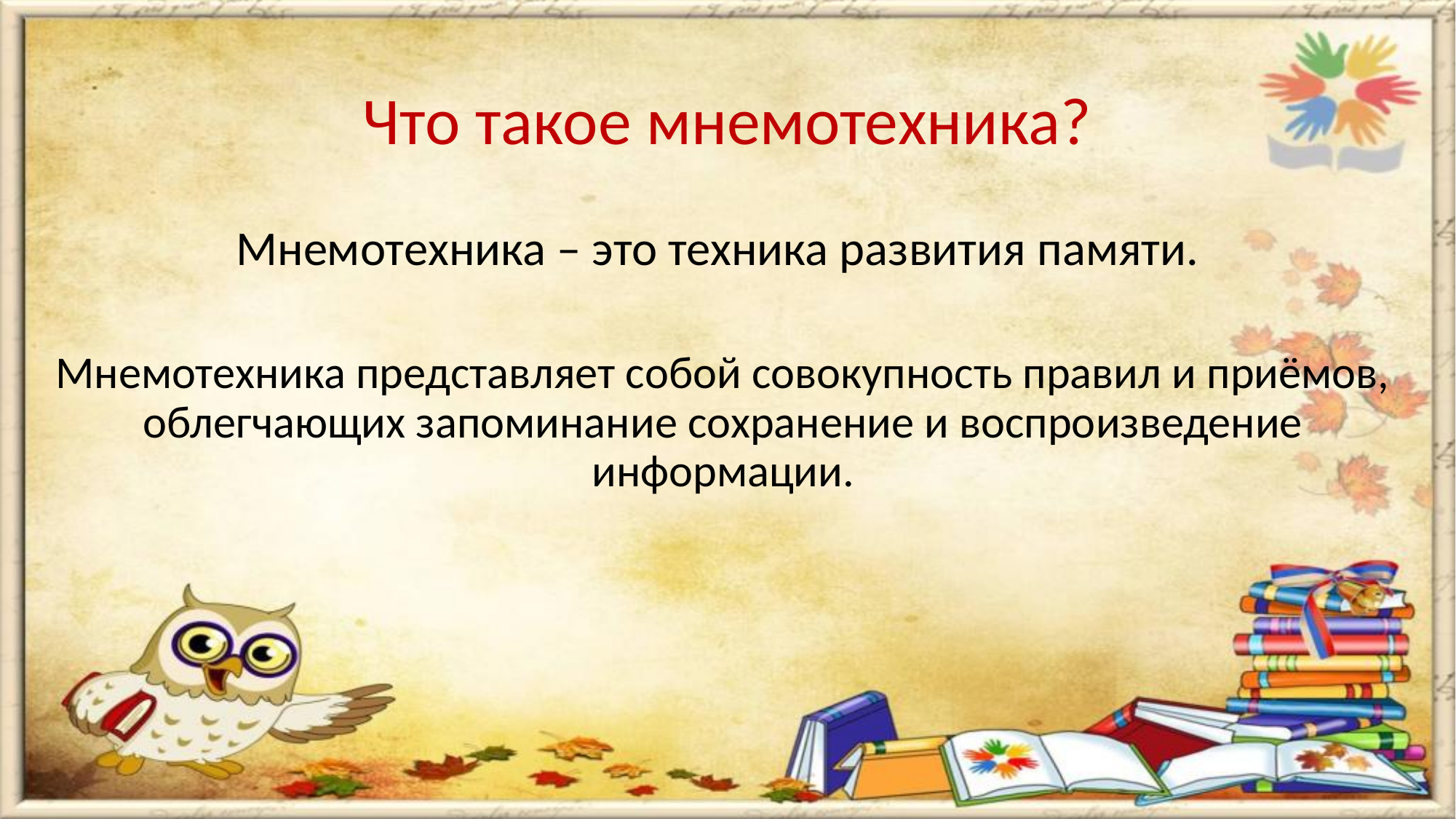

# Что такое мнемотехника?
Мнемотехника – это техника развития памяти.
Мнемотехника представляет собой совокупность правил и приёмов, облегчающих запоминание сохранение и воспроизведение информации.